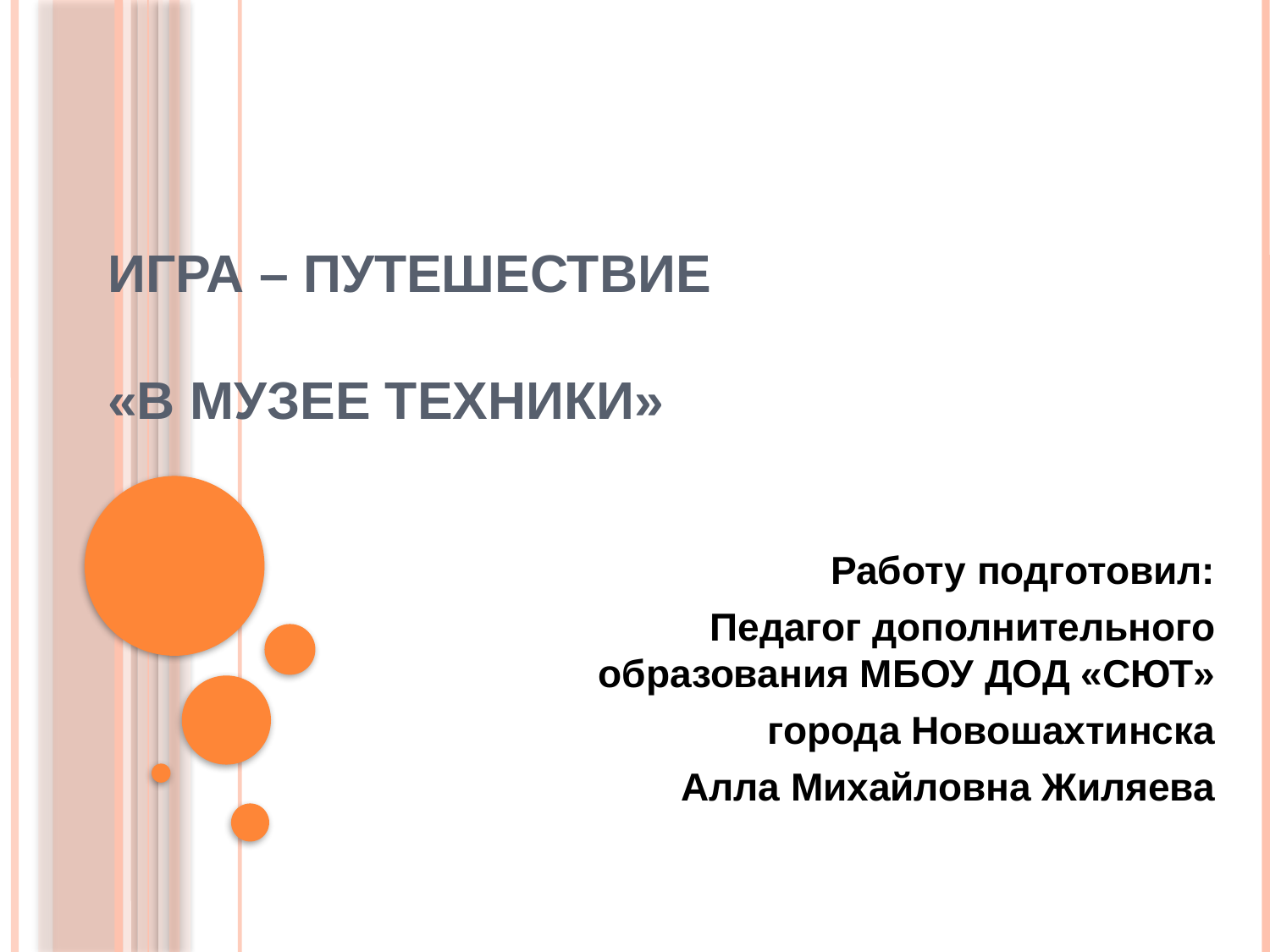

# Игра – путешествие   «В музее техники»
Работу подготовил:
Педагог дополнительного образования МБОУ ДОД «СЮТ»
города Новошахтинска
Алла Михайловна Жиляева